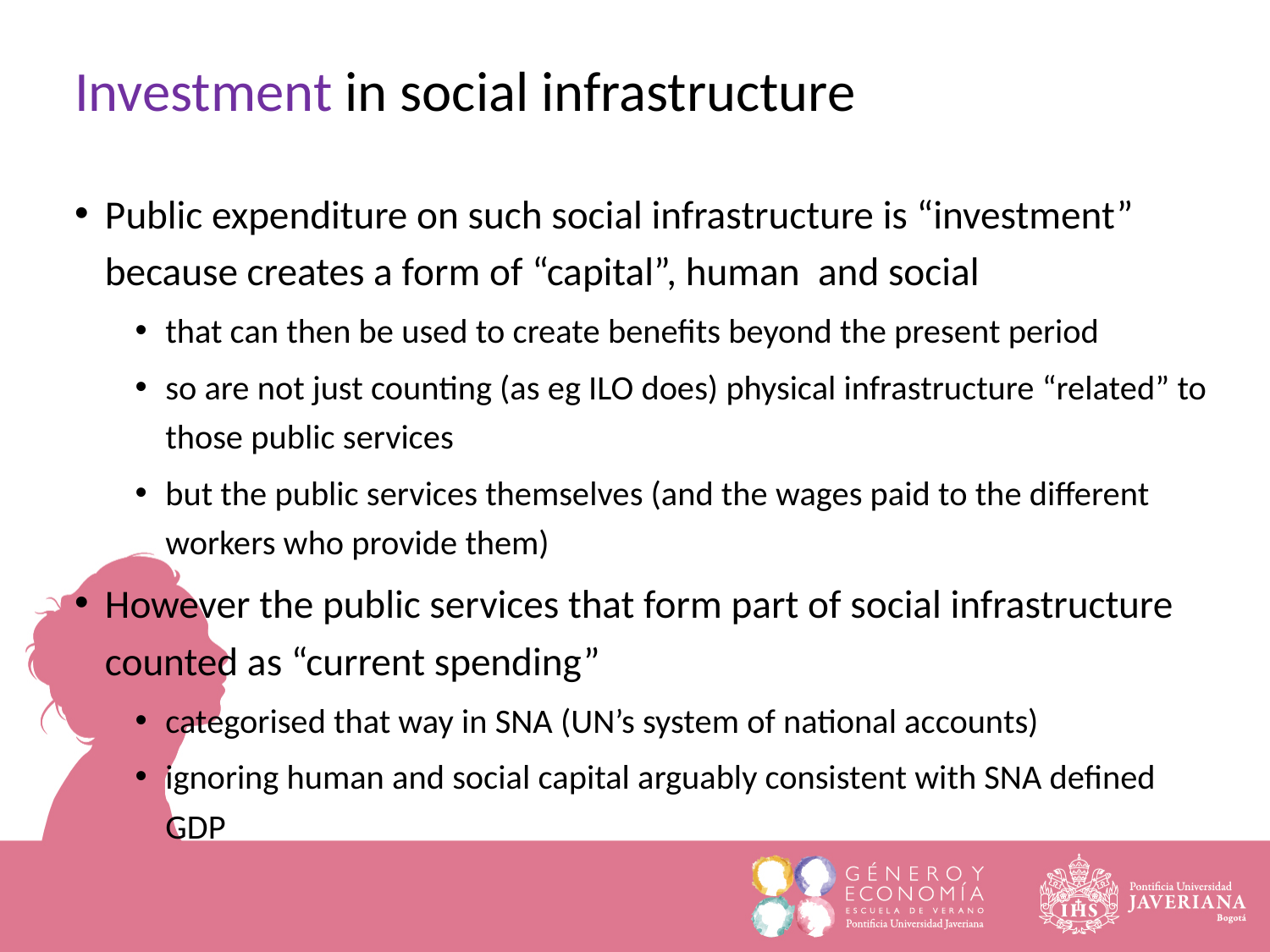

# Investment in social infrastructure
Public expenditure on such social infrastructure is “investment” because creates a form of “capital”, human  and social
that can then be used to create benefits beyond the present period
so are not just counting (as eg ILO does) physical infrastructure “related” to those public services
but the public services themselves (and the wages paid to the different workers who provide them)
However the public services that form part of social infrastructure counted as “current spending”
categorised that way in SNA (UN’s system of national accounts)
ignoring human and social capital arguably consistent with SNA defined GDP